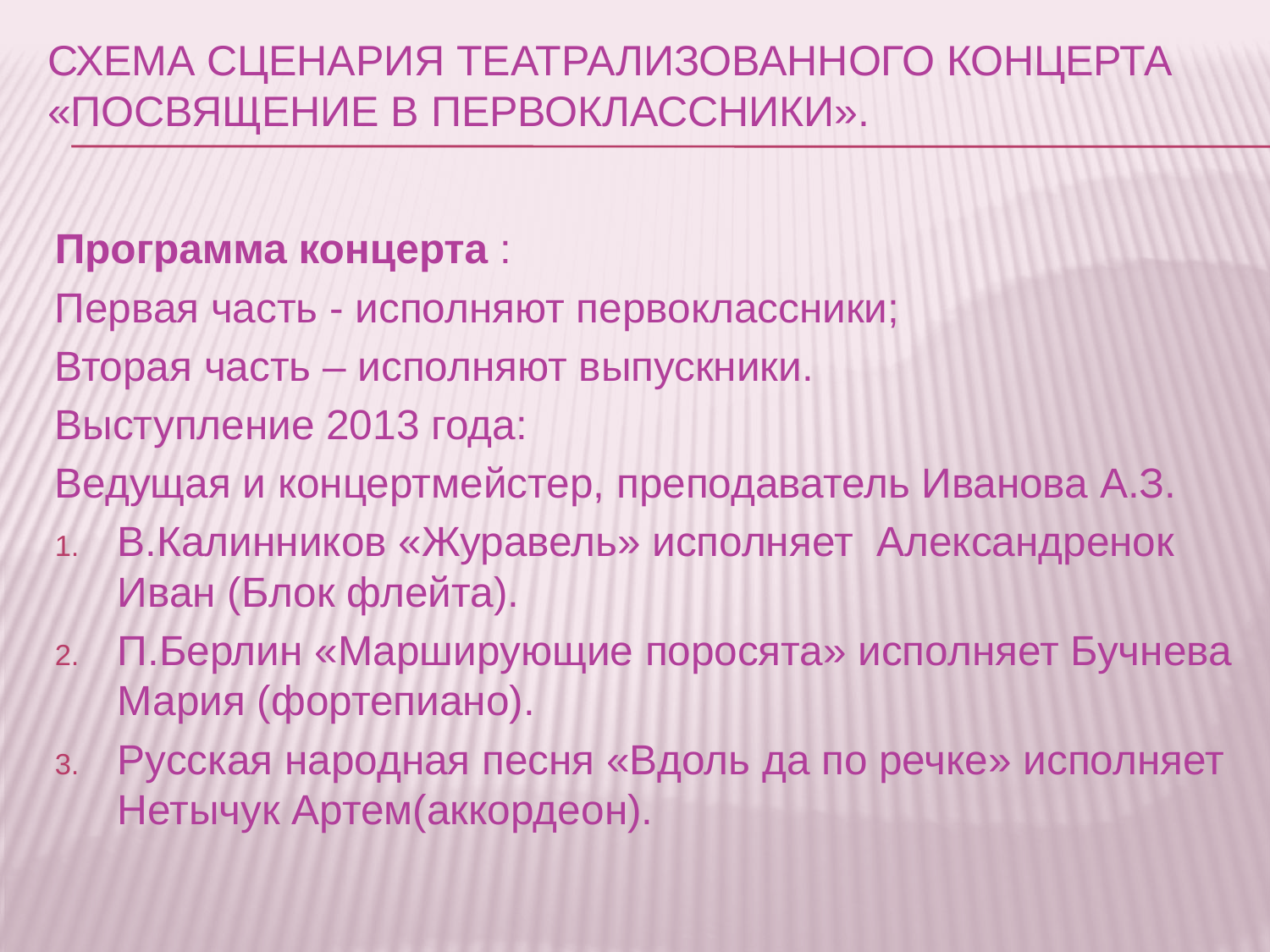

# Схема сценария Театрализованного концерта «Посвящение в первоклассники».
Программа концерта :
Первая часть - исполняют первоклассники;
Вторая часть – исполняют выпускники.
Выступление 2013 года:
Ведущая и концертмейстер, преподаватель Иванова А.З.
В.Калинников «Журавель» исполняет  Александренок Иван (Блок флейта).
П.Берлин «Марширующие поросята» исполняет Бучнева Мария (фортепиано).
Русская народная песня «Вдоль да по речке» исполняет Нетычук Артем(аккордеон).